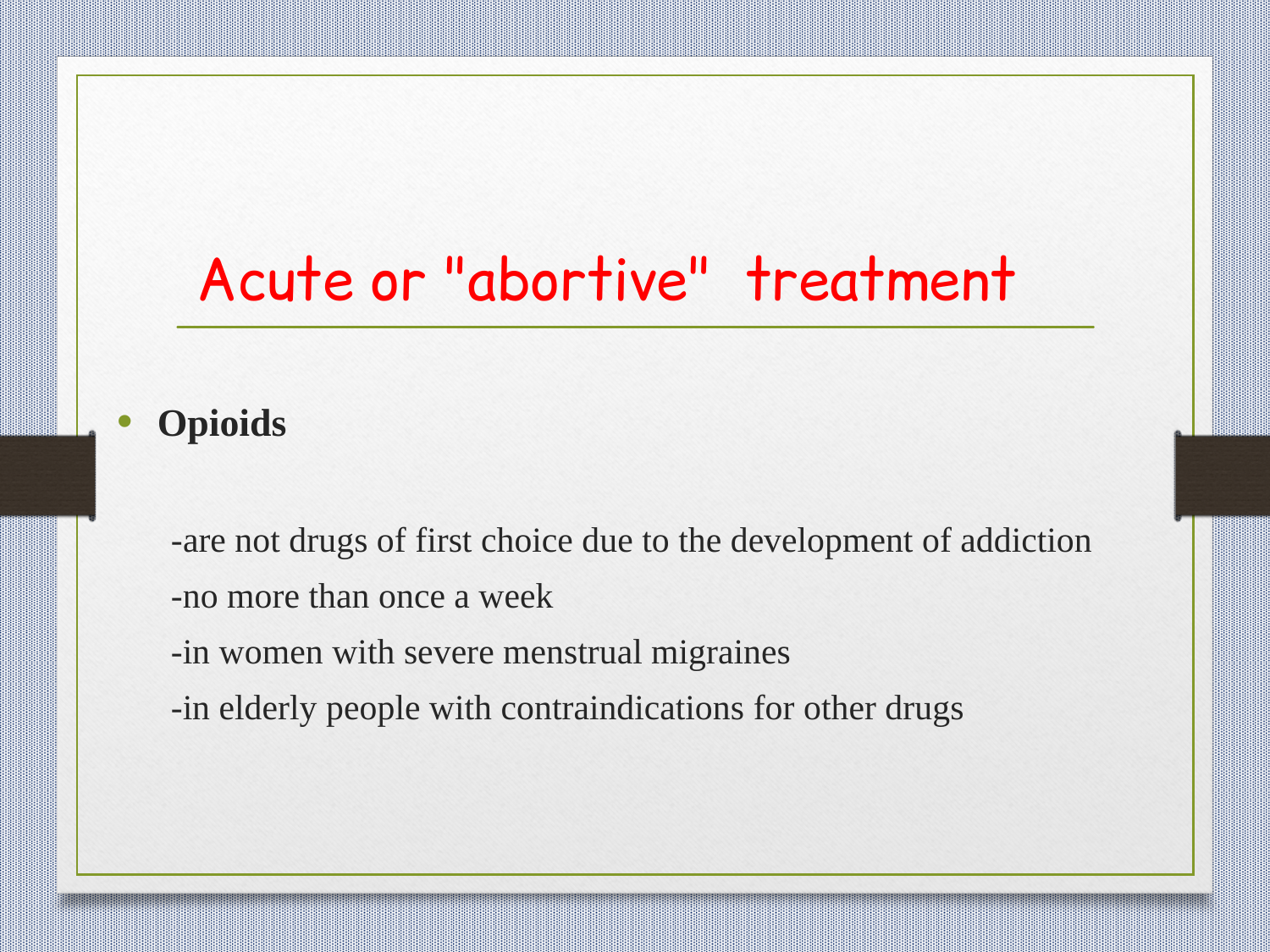

# Acute or "abortive"  treatment
Opioids

      -are not drugs of first choice due to the development of addiction
      -no more than once a week
      -in women with severe menstrual migraines
      -in elderly people with contraindications for other drugs